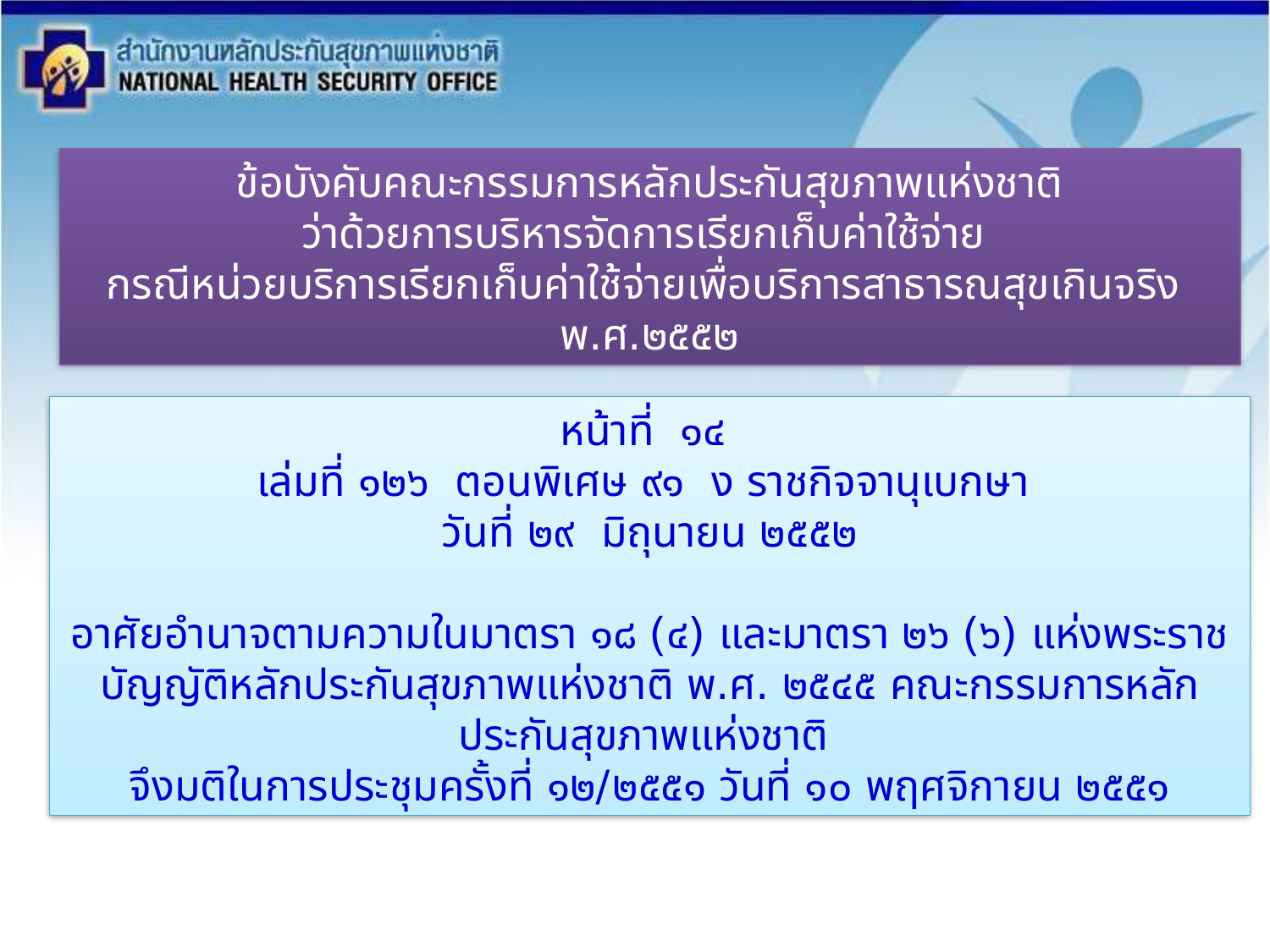

ข้อบังคับคณะกรรมการหลักประกันสุขภาพแห่งชาติ
ว่าด้วยการบริหารจัดการเรียกเก็บค่าใช้จ่าย
กรณีหน่วยบริการเรียกเก็บค่าใช้จ่ายเพื่อบริการสาธารณสุขเกินจริง
พ.ศ.๒๕๕๒
หน้าที่  ๑๔
เล่มที่ ๑๒๖  ตอนพิเศษ ๙๑  ง ราชกิจจานุเบกษา
วันที่ ๒๙  มิถุนายน ๒๕๕๒

อาศัยอำนาจตามความในมาตรา ๑๘ (๔) และมาตรา ๒๖ (๖) แห่งพระราชบัญญัติหลักประกันสุขภาพแห่งชาติ พ.ศ. ๒๕๔๕ คณะกรรมการหลักประกันสุขภาพแห่งชาติ
จึงมติในการประชุมครั้งที่ ๑๒/๒๕๕๑ วันที่ ๑๐ พฤศจิกายน ๒๕๕๑